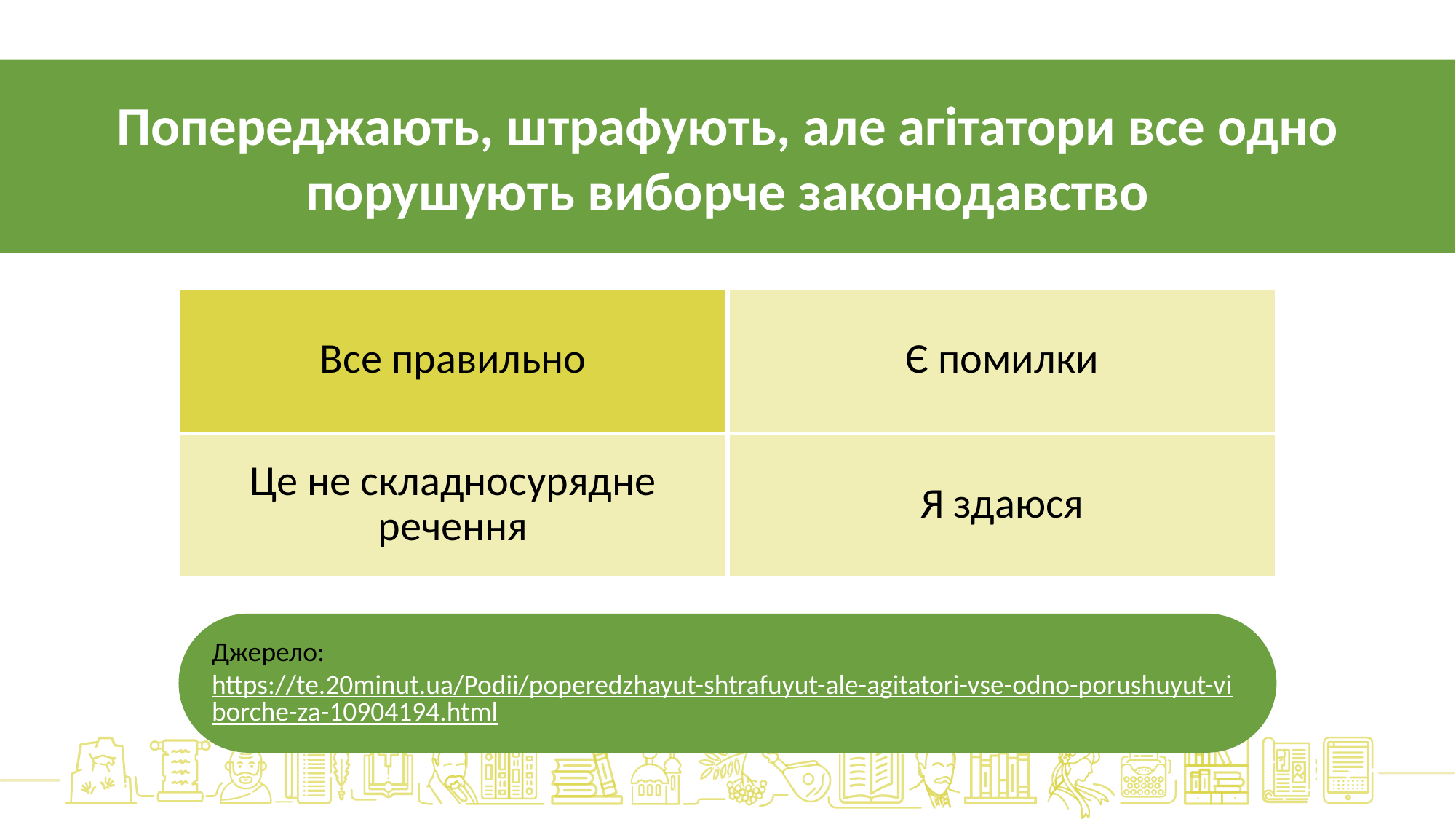

Попереджають, штрафують, але агітатори все одно порушують виборче законодавство
| Все правильно | Є помилки |
| --- | --- |
| Це не складносурядне речення | Я здаюся |
Джерело: https://te.20minut.ua/Podii/poperedzhayut-shtrafuyut-ale-agitatori-vse-odno-porushuyut-viborche-za-10904194.html